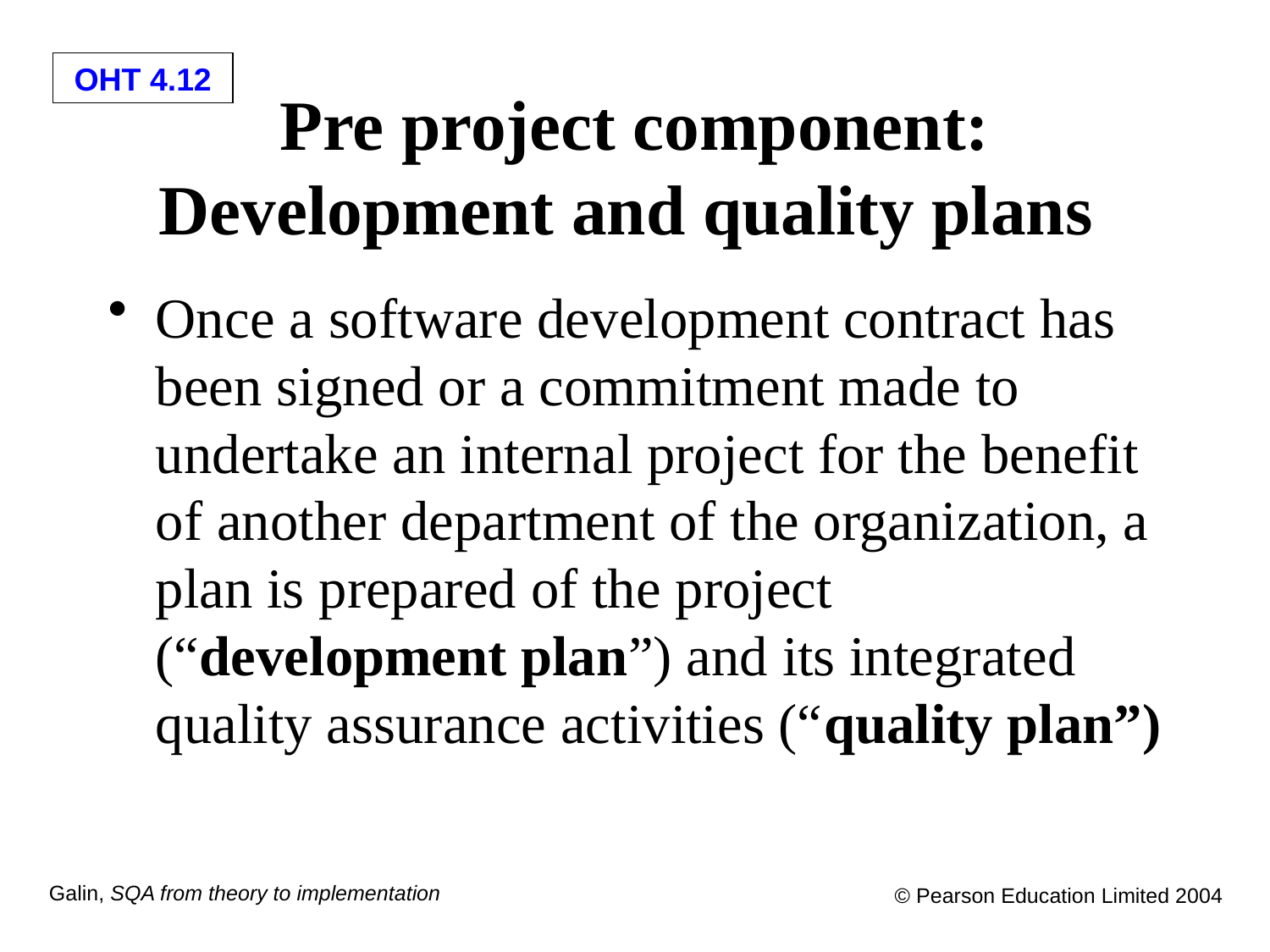

# Pre project component: Development and quality plans
Once a software development contract has been signed or a commitment made to undertake an internal project for the benefit of another department of the organization, a plan is prepared of the project (“development plan”) and its integrated quality assurance activities (“quality plan”)